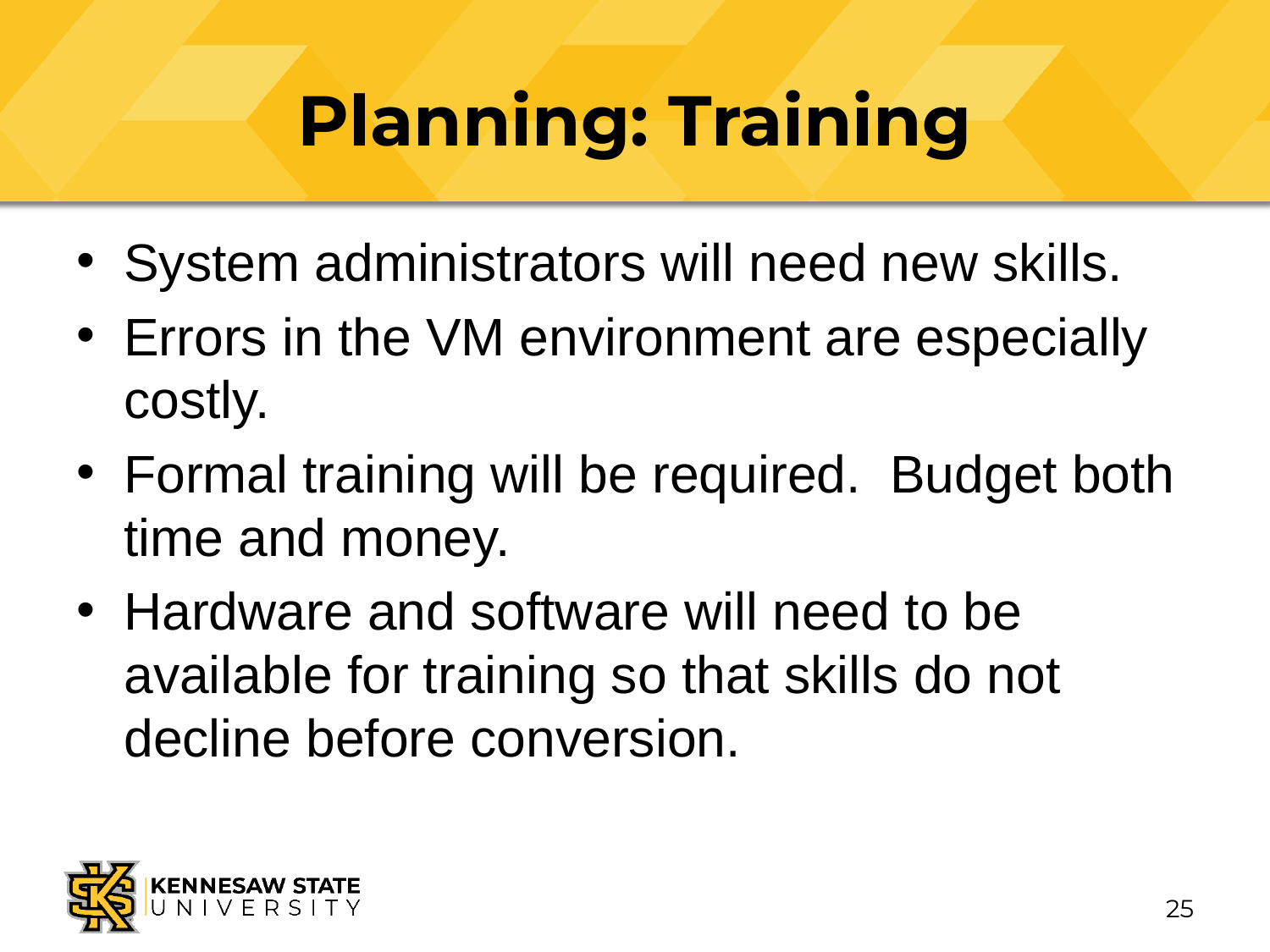

# Planning: Training
System administrators will need new skills.
Errors in the VM environment are especially costly.
Formal training will be required.  Budget both time and money.
Hardware and software will need to be available for training so that skills do not decline before conversion.
25